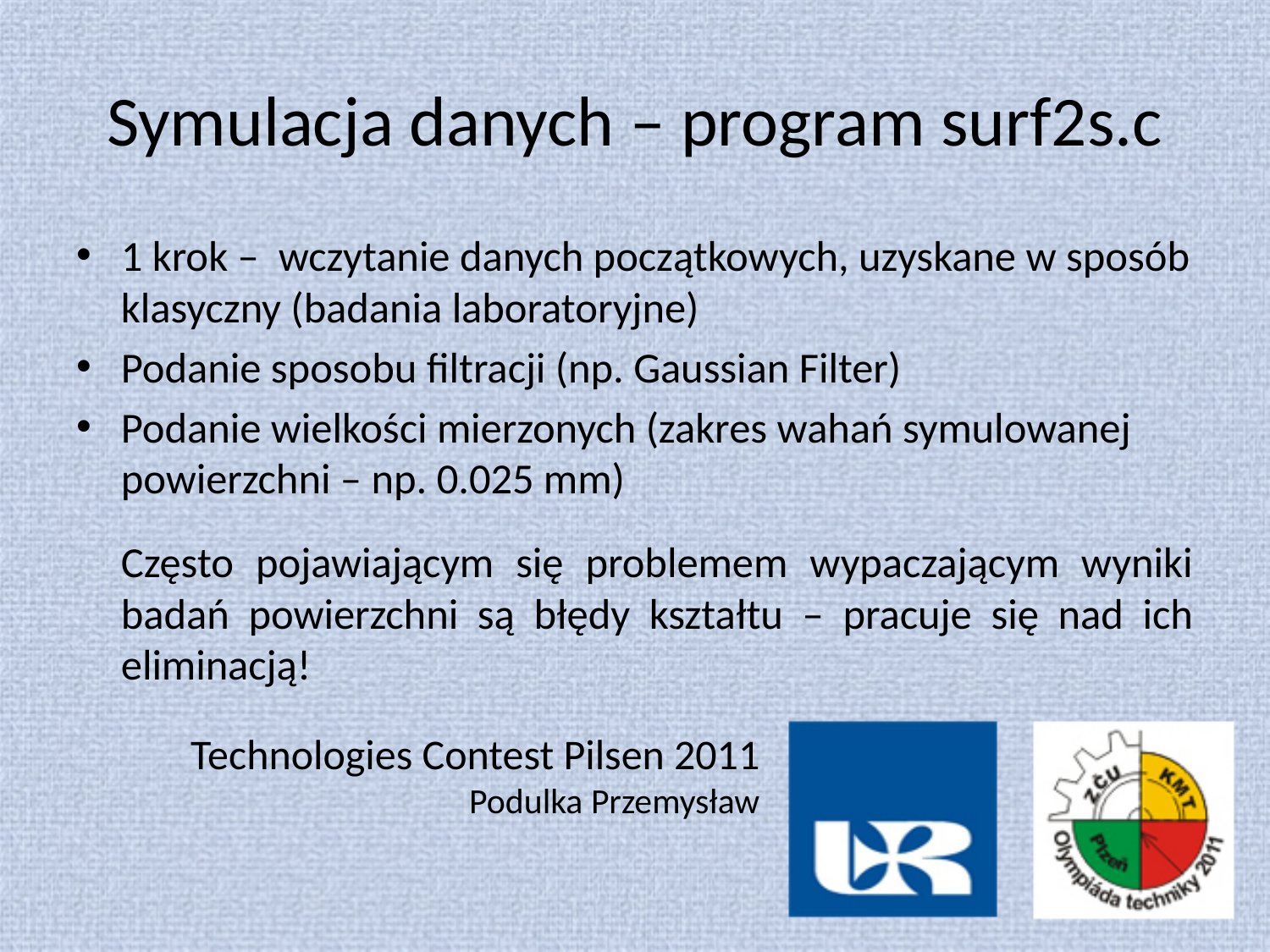

# Symulacja danych – program surf2s.c
1 krok –  wczytanie danych początkowych, uzyskane w sposób klasyczny (badania laboratoryjne)
Podanie sposobu filtracji (np. Gaussian Filter)
Podanie wielkości mierzonych (zakres wahań symulowanej powierzchni – np. 0.025 mm)

	Często pojawiającym się problemem wypaczającym wyniki badań powierzchni są błędy kształtu – pracuje się nad ich eliminacją!
Technologies Contest Pilsen 2011
Podulka Przemysław